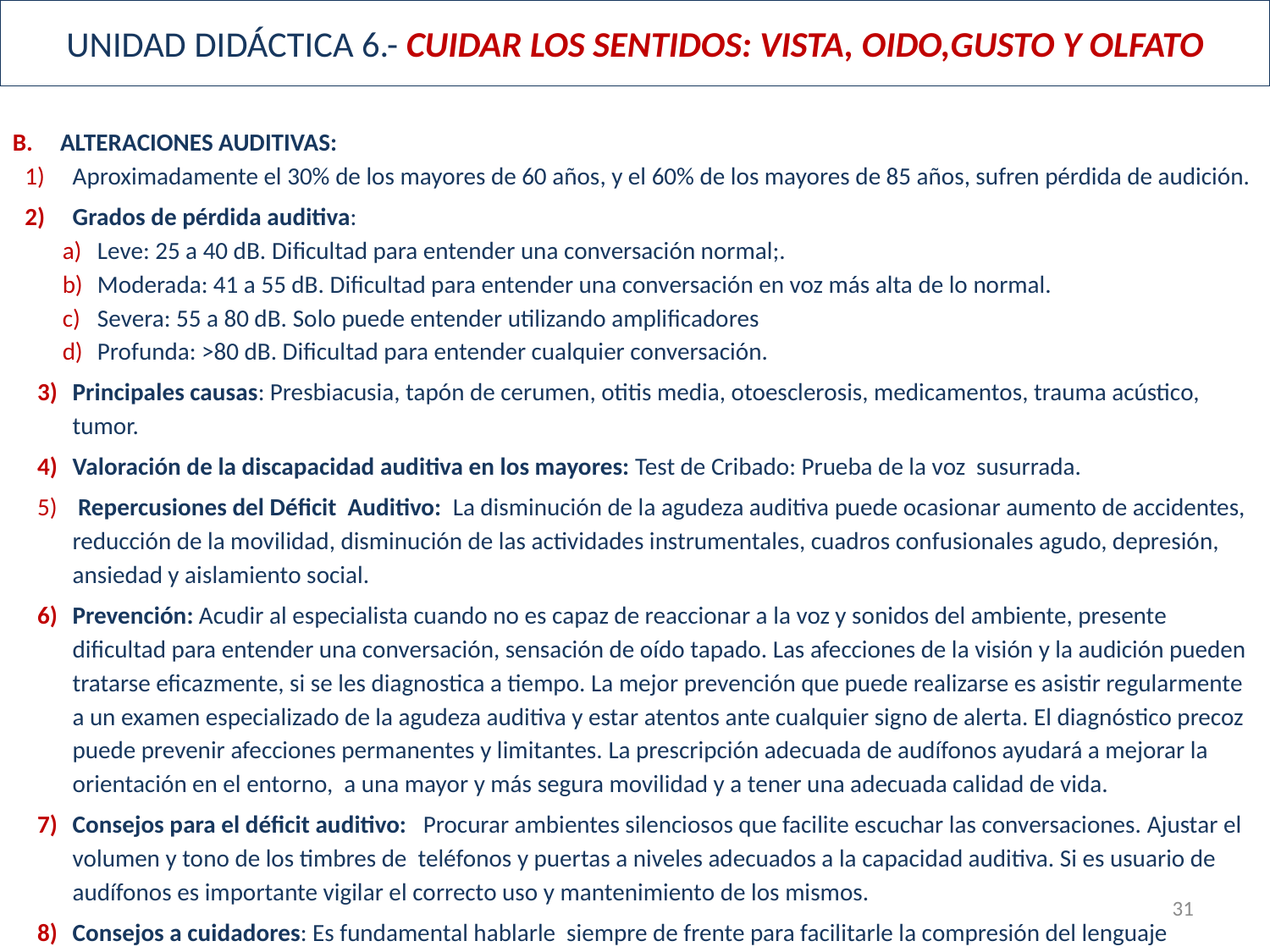

# UNIDAD DIDÁCTICA 6.- CUIDAR LOS SENTIDOS: VISTA, OIDO,GUSTO Y OLFATO

ALTERACIONES AUDITIVAS:
Aproximadamente el 30% de los mayores de 60 años, y el 60% de los mayores de 85 años, sufren pérdida de audición.
Grados de pérdida auditiva:
Leve: 25 a 40 dB. Dificultad para entender una conversación normal;.
Moderada: 41 a 55 dB. Dificultad para entender una conversación en voz más alta de lo normal.
Severa: 55 a 80 dB. Solo puede entender utilizando amplificadores
Profunda: >80 dB. Dificultad para entender cualquier conversación.
Principales causas: Presbiacusia, tapón de cerumen, otitis media, otoesclerosis, medicamentos, trauma acústico, tumor.
Valoración de la discapacidad auditiva en los mayores: Test de Cribado: Prueba de la voz  susurrada.
 Repercusiones del Déficit  Auditivo:  La disminución de la agudeza auditiva puede ocasionar aumento de accidentes, reducción de la movilidad, disminución de las actividades instrumentales, cuadros confusionales agudo, depresión, ansiedad y aislamiento social.
Prevención: Acudir al especialista cuando no es capaz de reaccionar a la voz y sonidos del ambiente, presente dificultad para entender una conversación, sensación de oído tapado. Las afecciones de la visión y la audición pueden tratarse eficazmente, si se les diagnostica a tiempo. La mejor prevención que puede realizarse es asistir regularmente a un examen especializado de la agudeza auditiva y estar atentos ante cualquier signo de alerta. El diagnóstico precoz puede prevenir afecciones permanentes y limitantes. La prescripción adecuada de audífonos ayudará a mejorar la orientación en el entorno,  a una mayor y más segura movilidad y a tener una adecuada calidad de vida.
Consejos para el déficit auditivo:   Procurar ambientes silenciosos que facilite escuchar las conversaciones. Ajustar el volumen y tono de los timbres de  teléfonos y puertas a niveles adecuados a la capacidad auditiva. Si es usuario de audífonos es importante vigilar el correcto uso y mantenimiento de los mismos.
Consejos a cuidadores: Es fundamental hablarle  siempre de frente para facilitarle la compresión del lenguaje

31